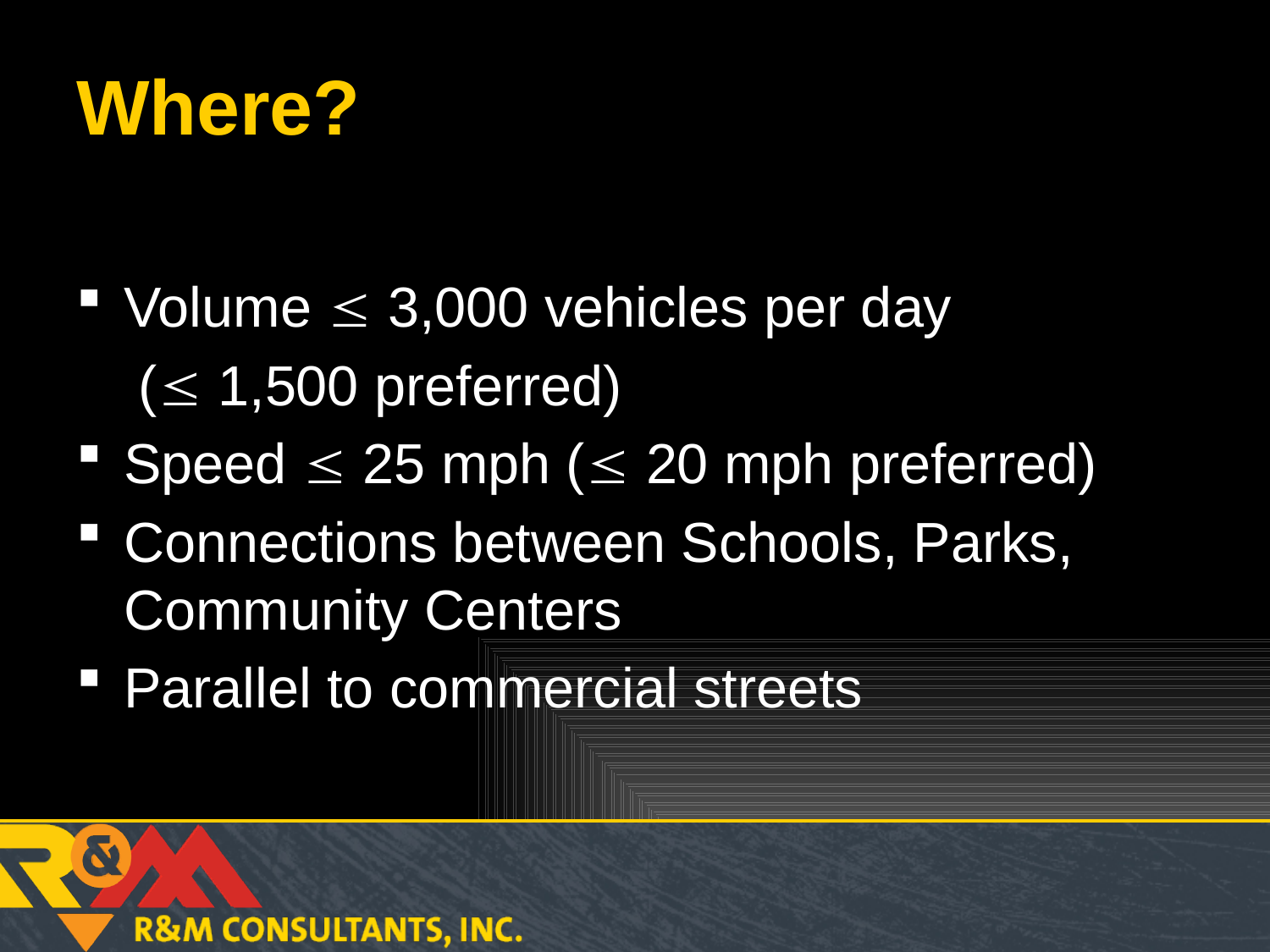

# Where?
Volume ≤ 3,000 vehicles per day
    (≤ 1,500 preferred)
Speed ≤ 25 mph (≤ 20 mph preferred)
Connections between Schools, Parks, Community Centers
Parallel to commercial streets